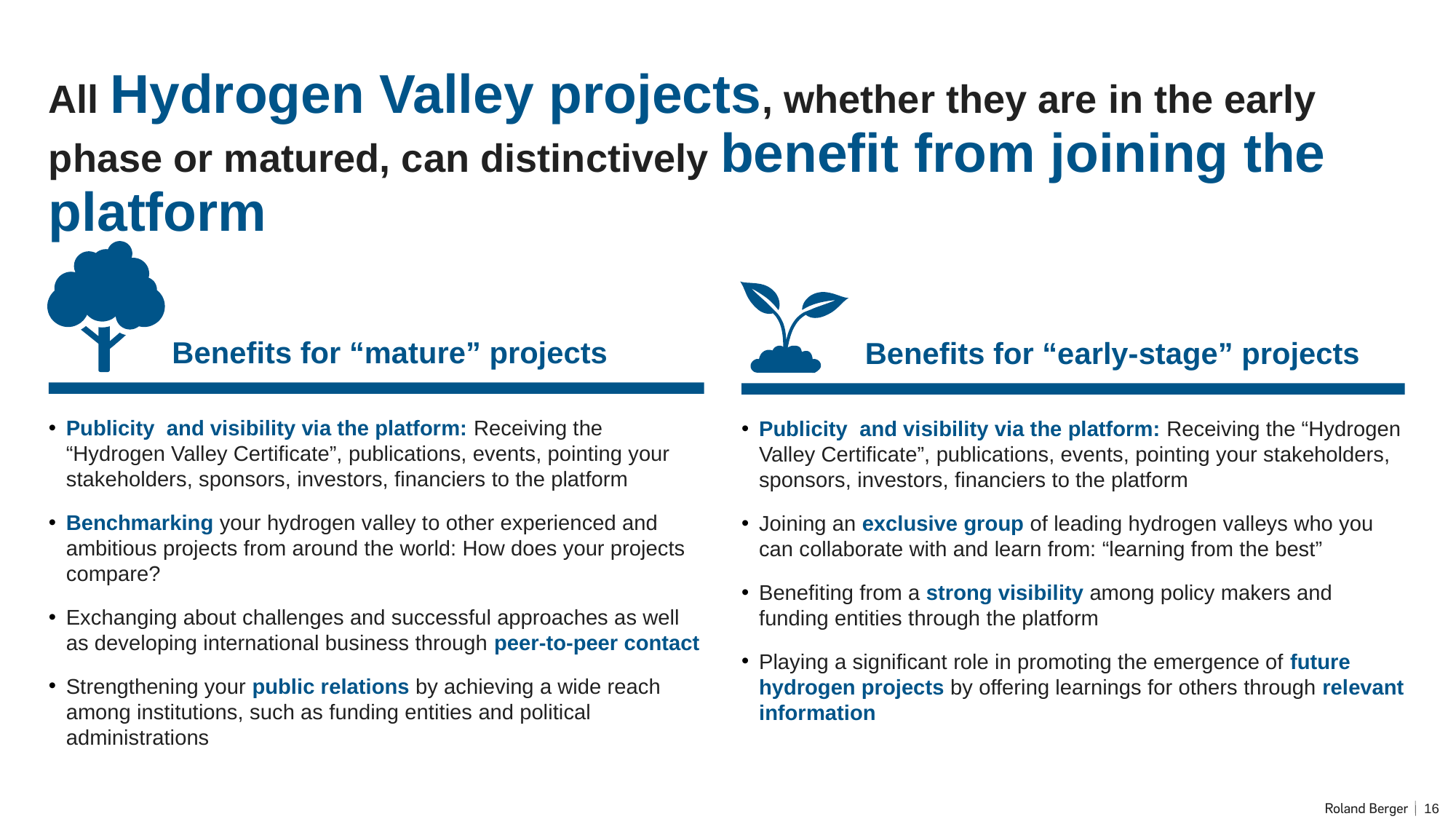

# All Hydrogen Valley projects, whether they are in the early phase or matured, can distinctively benefit from joining the platform

Benefits for “mature” projects

Publicity  and visibility via the platform: Receiving the “Hydrogen Valley Certificate”, publications, events, pointing your stakeholders, sponsors, investors, financiers to the platform
Benchmarking your hydrogen valley to other experienced and ambitious projects from around the world: How does your projects compare?
Exchanging about challenges and successful approaches as well as developing international business through peer-to-peer contact
Strengthening your public relations by achieving a wide reach among institutions, such as funding entities and political administrations

Benefits for “early-stage” projects

Publicity  and visibility via the platform: Receiving the “Hydrogen Valley Certificate”, publications, events, pointing your stakeholders, sponsors, investors, financiers to the platform
Joining an exclusive group of leading hydrogen valleys who you can collaborate with and learn from: “learning from the best”
Benefiting from a strong visibility among policy makers and funding entities through the platform
Playing a significant role in promoting the emergence of future hydrogen projects by offering learnings for others through relevant information